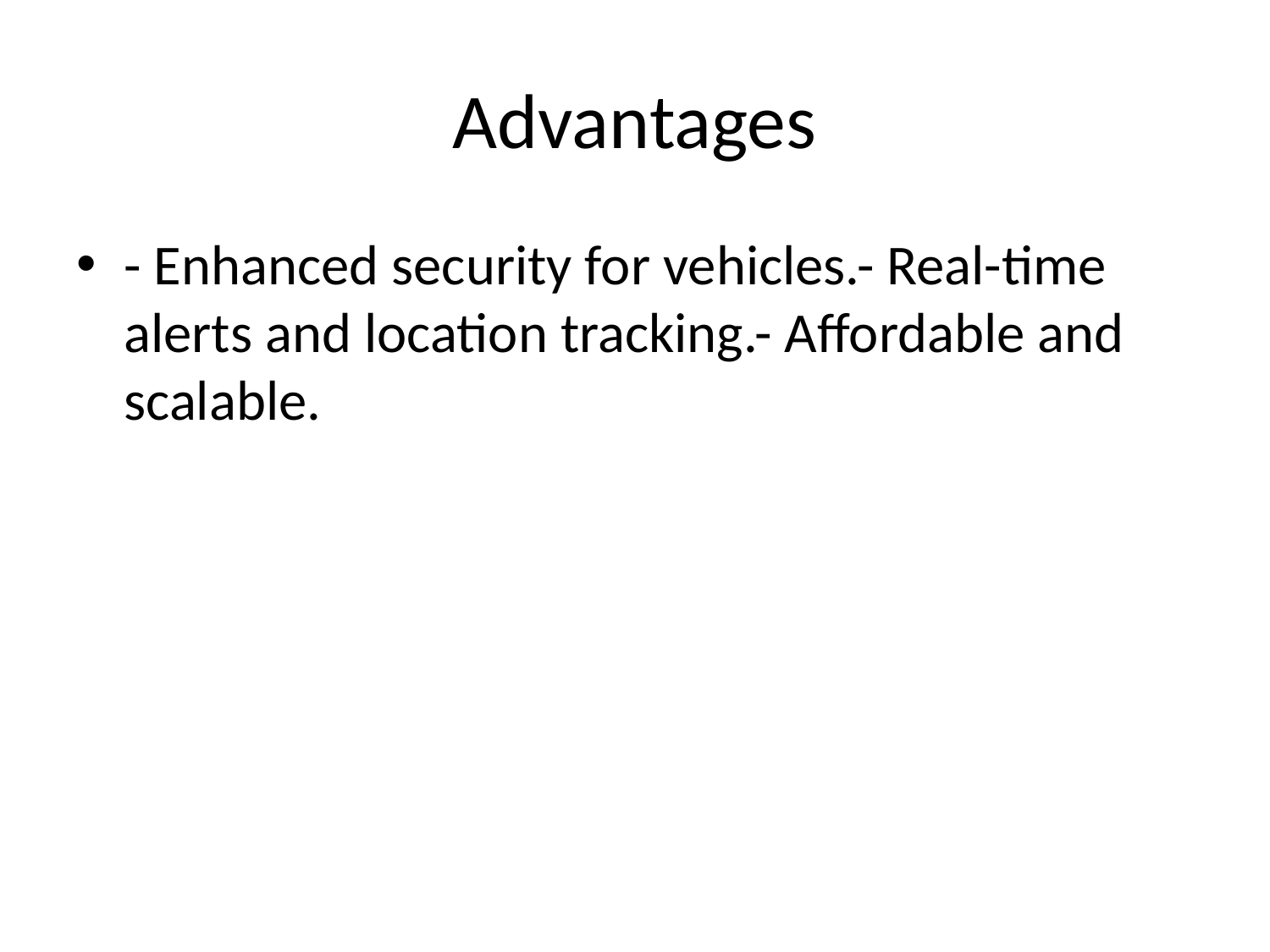

# Advantages
- Enhanced security for vehicles.- Real-time alerts and location tracking.- Affordable and scalable.